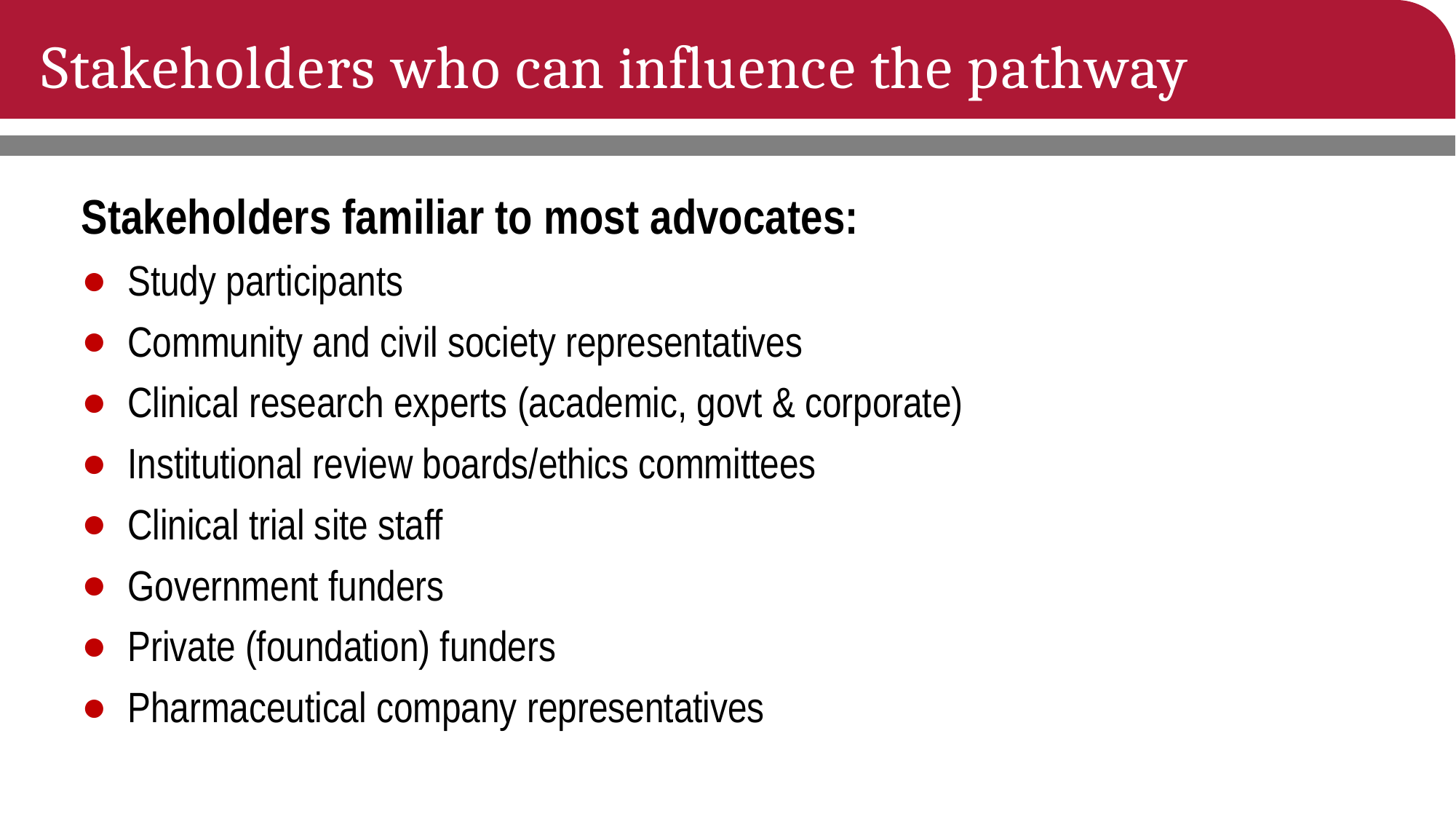

# Stakeholders who can influence the pathway
Stakeholders familiar to most advocates:
Study participants
Community and civil society representatives
Clinical research experts (academic, govt & corporate)
Institutional review boards/ethics committees
Clinical trial site staff
Government funders
Private (foundation) funders
Pharmaceutical company representatives